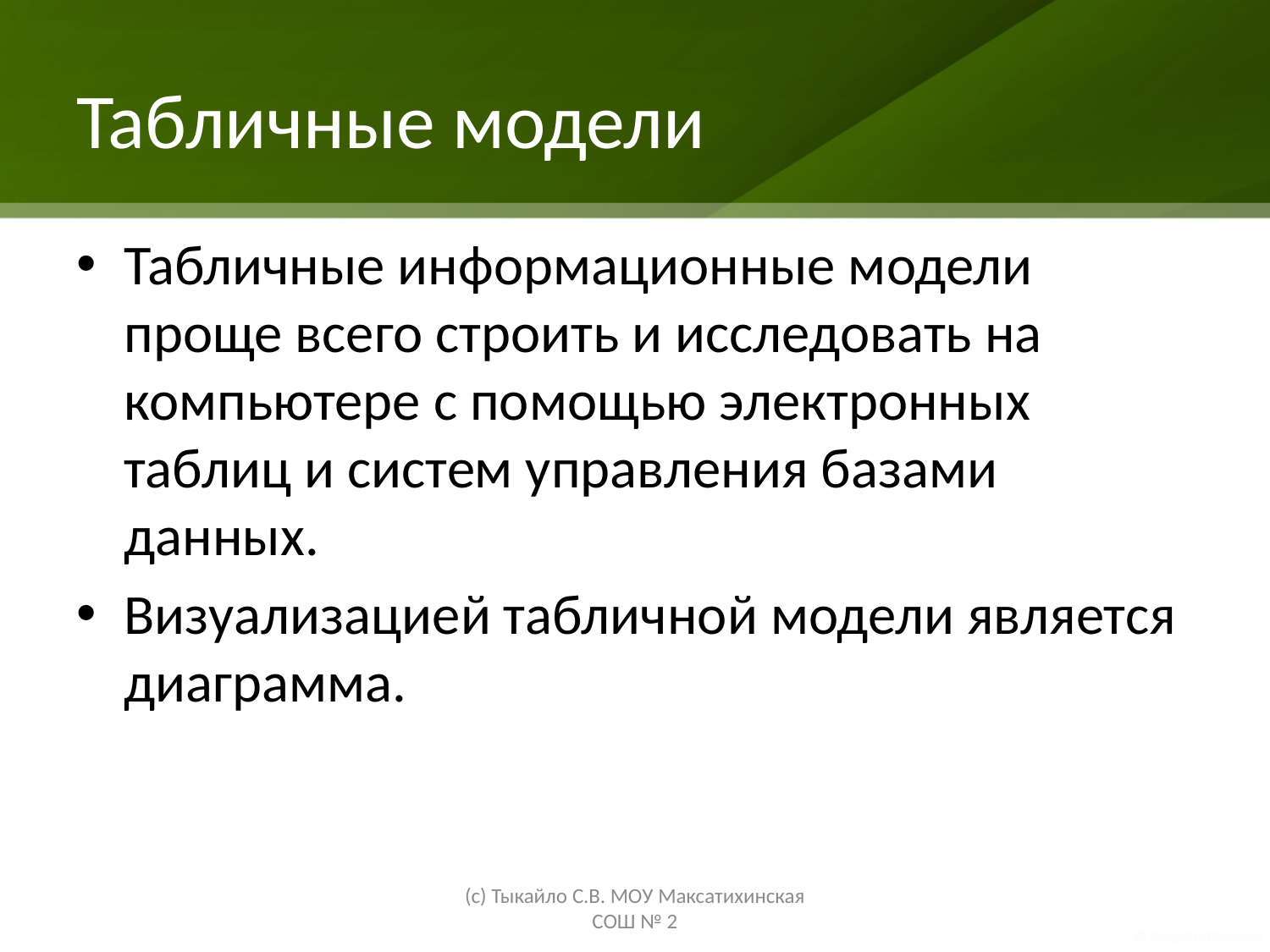

# Табличные модели
Табличные информационные модели проще всего строить и исследовать на компьютере с помощью электронных таблиц и систем управления базами данных.
Визуализацией табличной модели является диаграмма.
(с) Тыкайло С.В. МОУ Максатихинская СОШ № 2